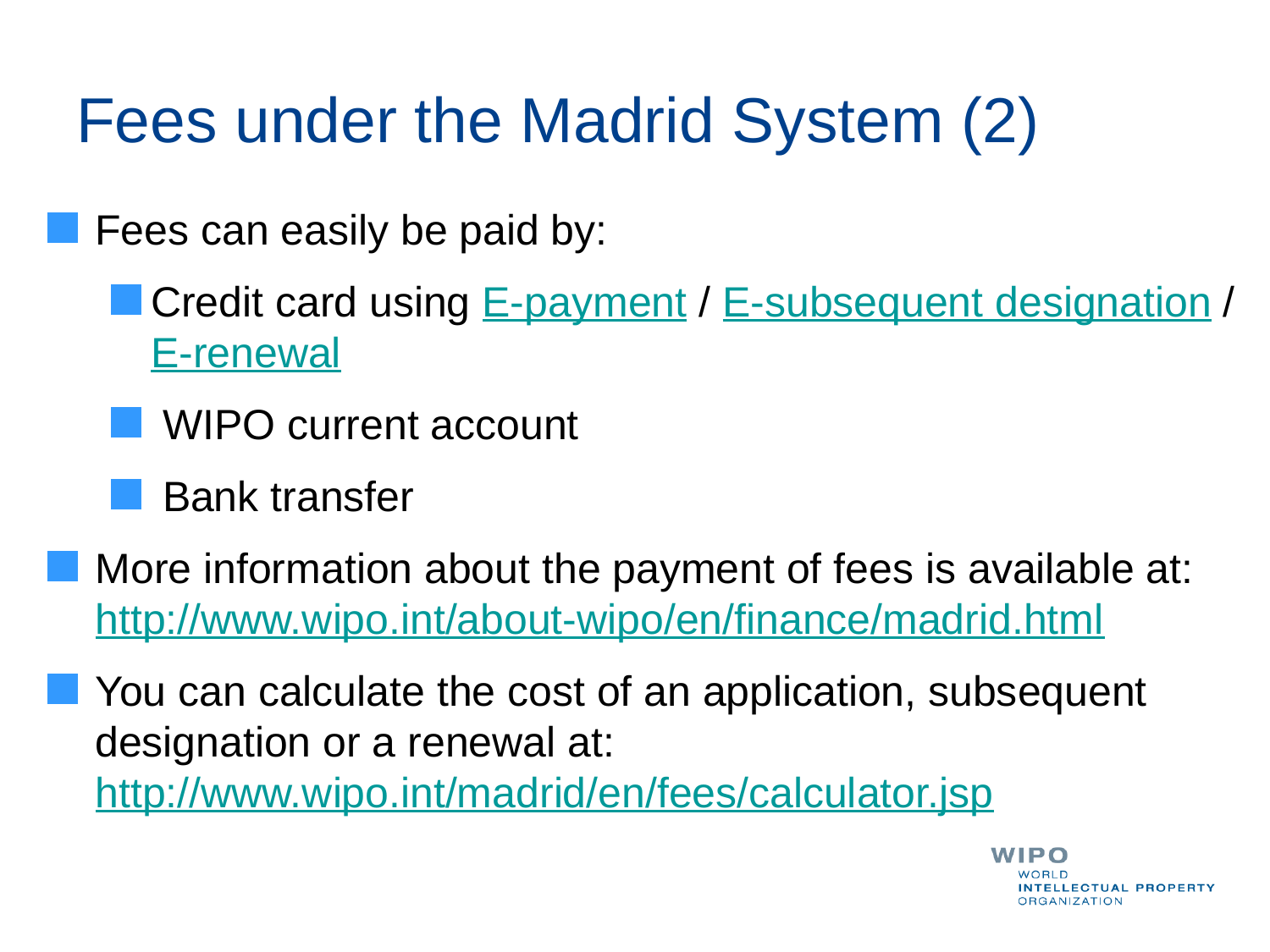

# Fees under the Madrid System (2)
Fees can easily be paid by:
Credit card using E-payment / E-subsequent designation / E-renewal
 WIPO current account
 Bank transfer
More information about the payment of fees is available at: http://www.wipo.int/about-wipo/en/finance/madrid.html
You can calculate the cost of an application, subsequent designation or a renewal at: http://www.wipo.int/madrid/en/fees/calculator.jsp